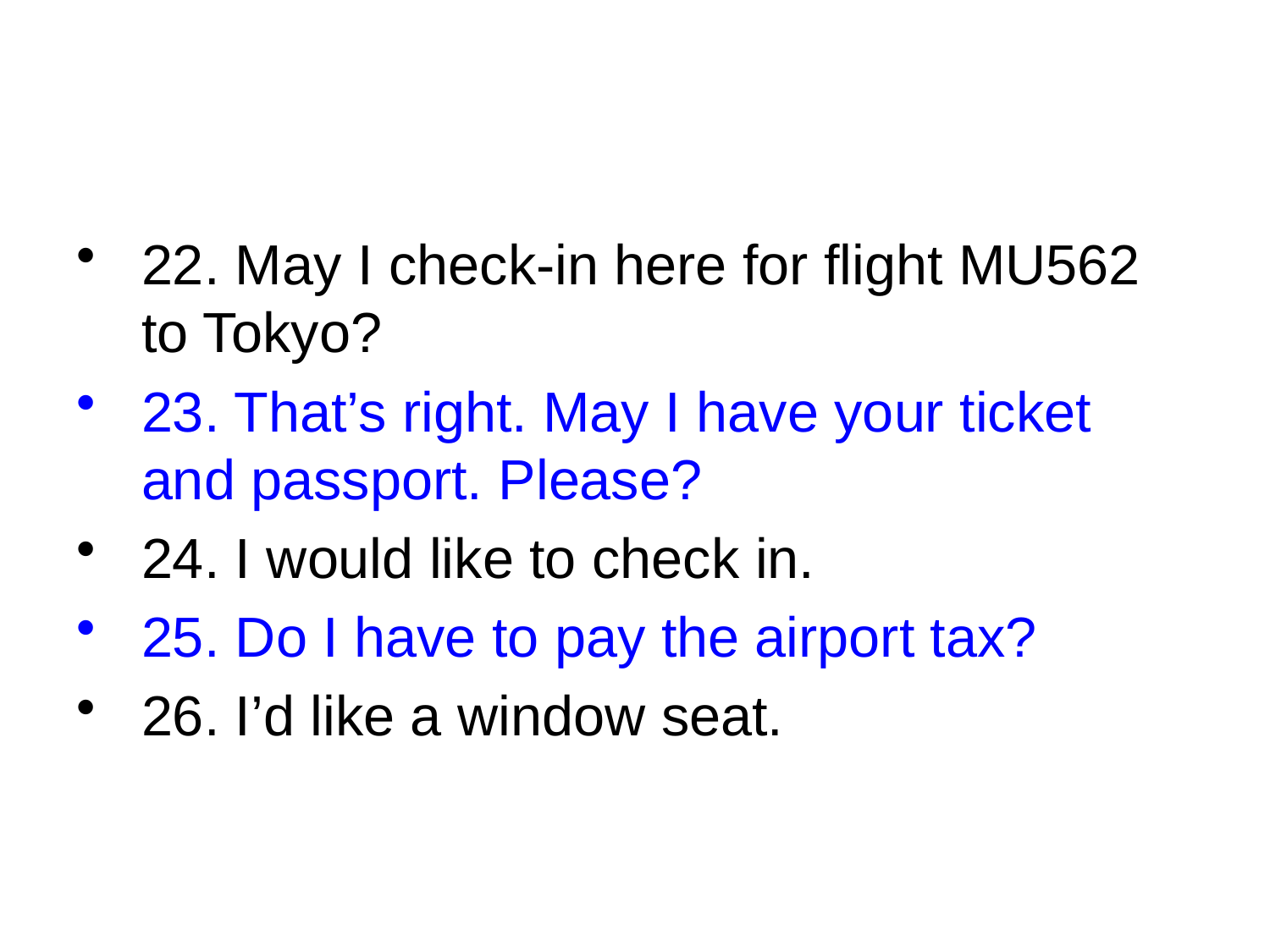

22. May I check-in here for flight MU562 to Tokyo?
23. That’s right. May I have your ticket and passport. Please?
24. I would like to check in.
25. Do I have to pay the airport tax?
26. I’d like a window seat.